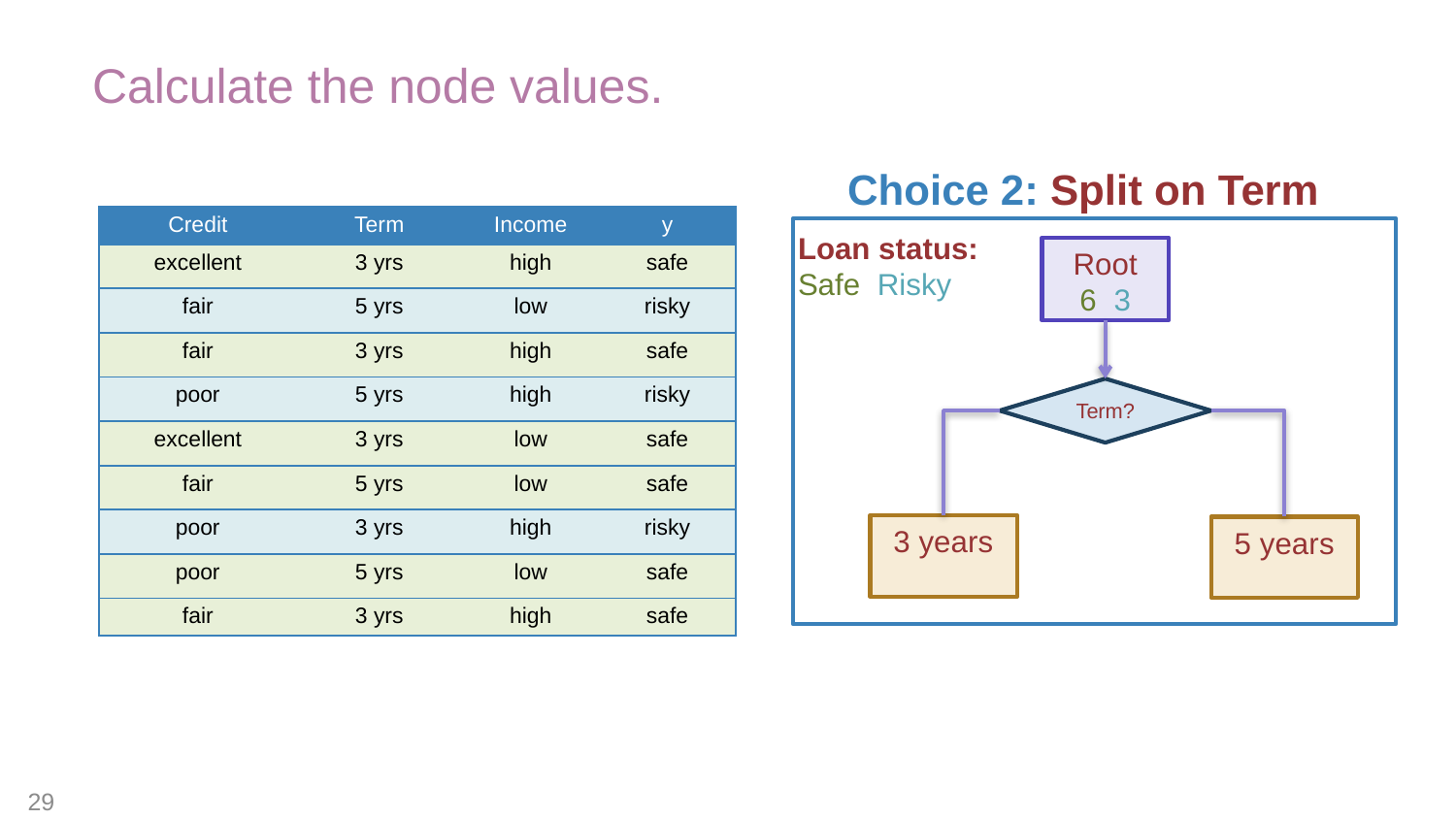

# Calculate the node values.
Choice 2: Split on Term

Loan status:
Safe  Risky
Root
6  3
Term?
3 years

5 years
| Credit | Term | Income | y |
| --- | --- | --- | --- |
| excellent | 3 yrs | high | safe |
| fair | 5 yrs | low | risky |
| fair | 3 yrs | high | safe |
| poor | 5 yrs | high | risky |
| excellent | 3 yrs | low | safe |
| fair | 5 yrs | low | safe |
| poor | 3 yrs | high | risky |
| poor | 5 yrs | low | safe |
| fair | 3 yrs | high | safe |